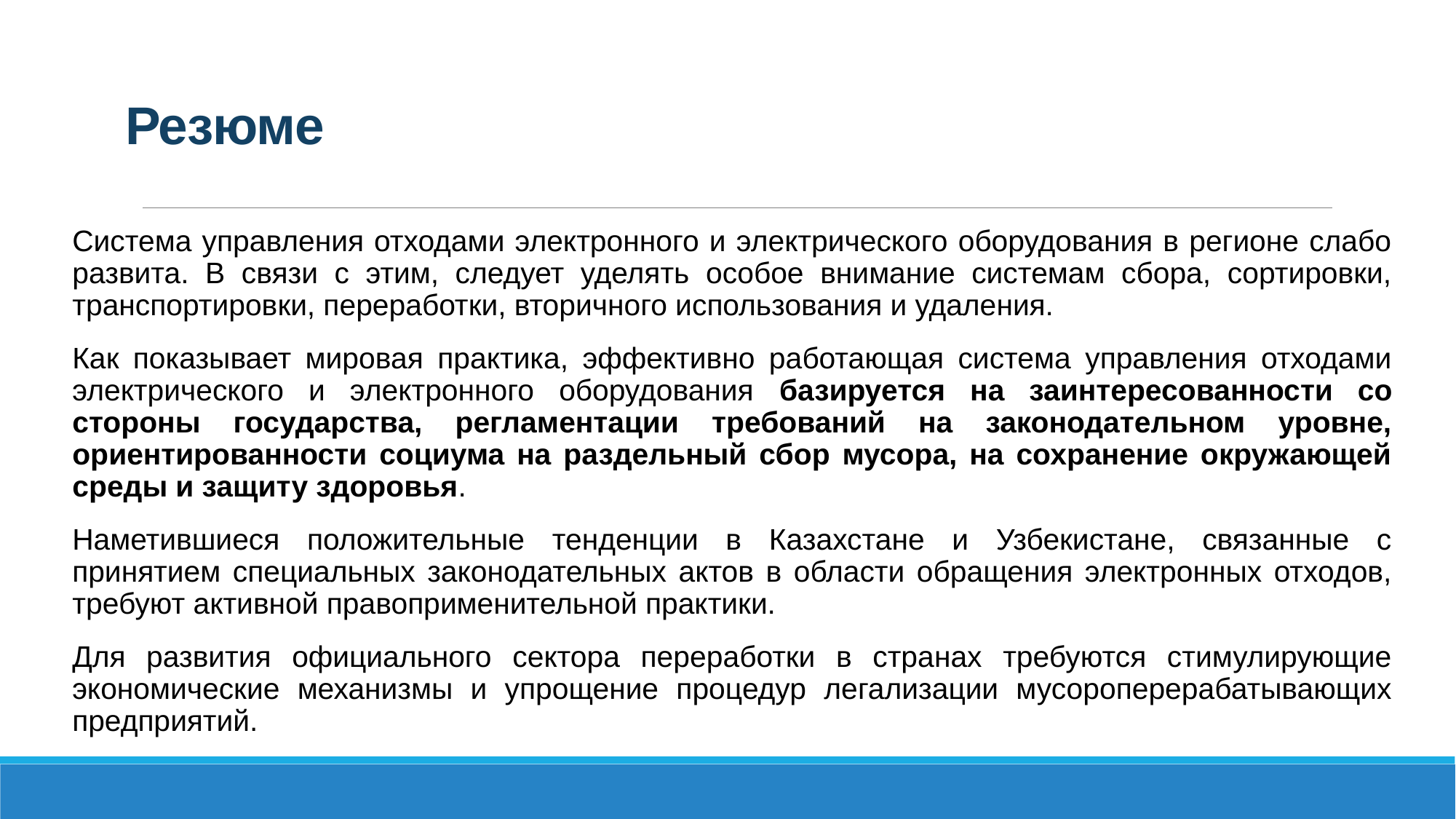

# Резюме
Система управления отходами электронного и электрического оборудования в регионе слабо развита. В связи с этим, следует уделять особое внимание системам сбора, сортировки, транспортировки, переработки, вторичного использования и удаления.
Как показывает мировая практика, эффективно работающая система управления отходами электрического и электронного оборудования базируется на заинтересованности со стороны государства, регламентации требований на законодательном уровне, ориентированности социума на раздельный сбор мусора, на сохранение окружающей среды и защиту здоровья.
Наметившиеся положительные тенденции в Казахстане и Узбекистане, связанные с принятием специальных законодательных актов в области обращения электронных отходов, требуют активной правоприменительной практики.
Для развития официального сектора переработки в странах требуются стимулирующие экономические механизмы и упрощение процедур легализации мусороперерабатывающих предприятий.